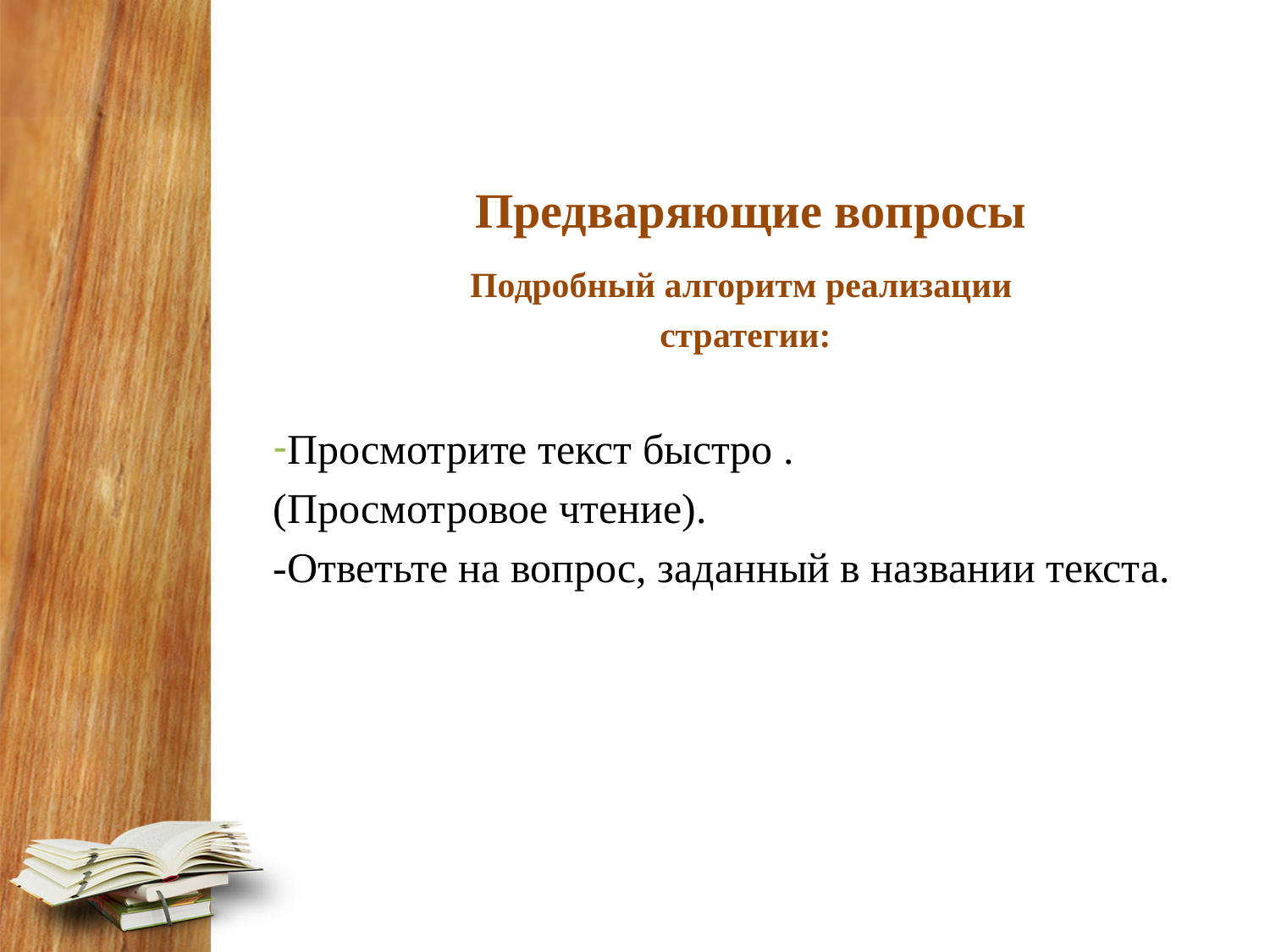

Предваряющие вопросы
Подробный алгоритм реализации
стратегии:

Просмотрите текст быстро .
(Просмотровое чтение).
-Ответьте на вопрос, заданный в названии текста.